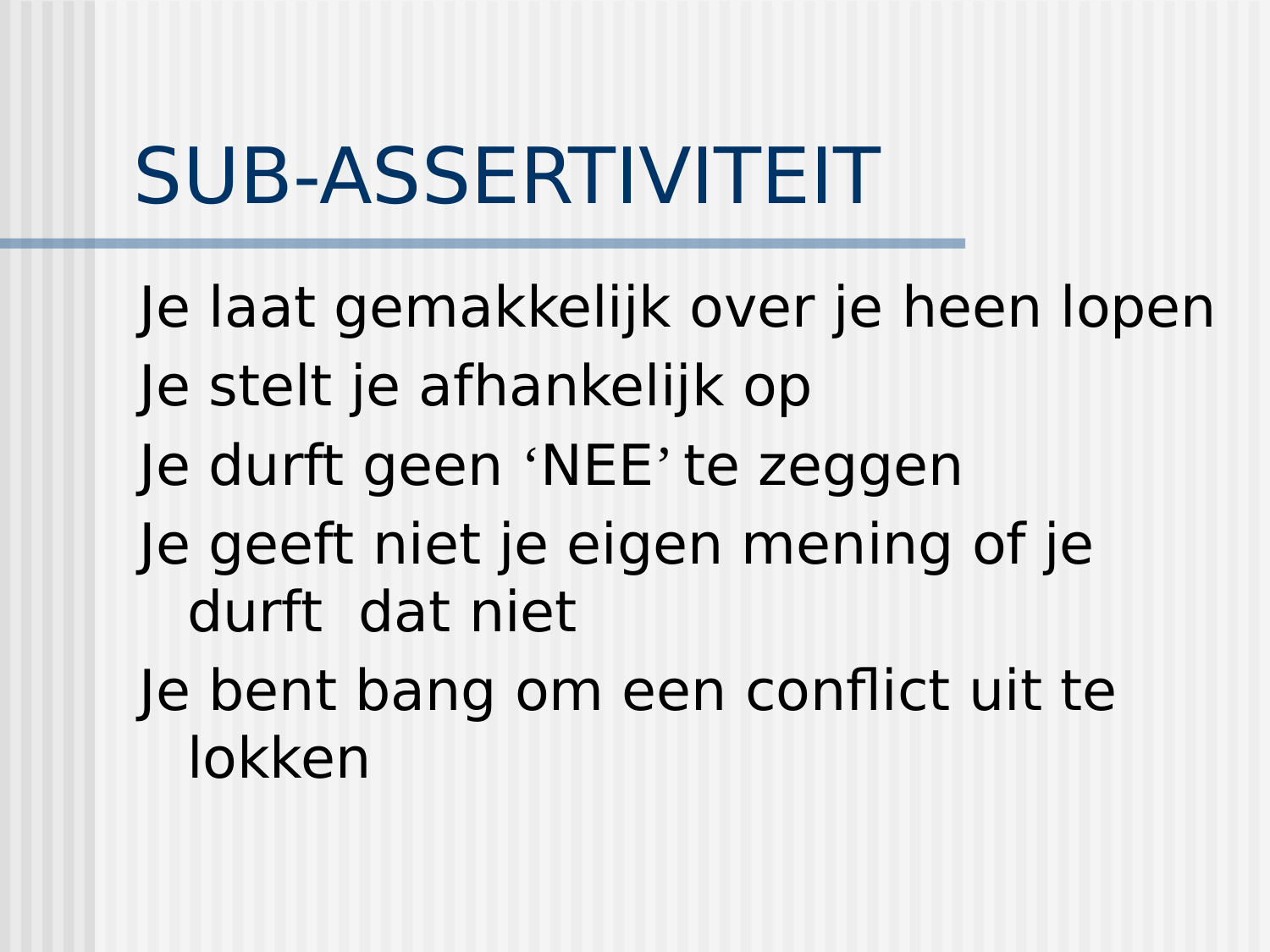

# SUB-ASSERTIVITEIT
Je laat gemakkelijk over je heen lopen
Je stelt je afhankelijk op
Je durft geen ‘NEE’ te zeggen
Je geeft niet je eigen mening of je durft  dat niet
Je bent bang om een conflict uit te lokken